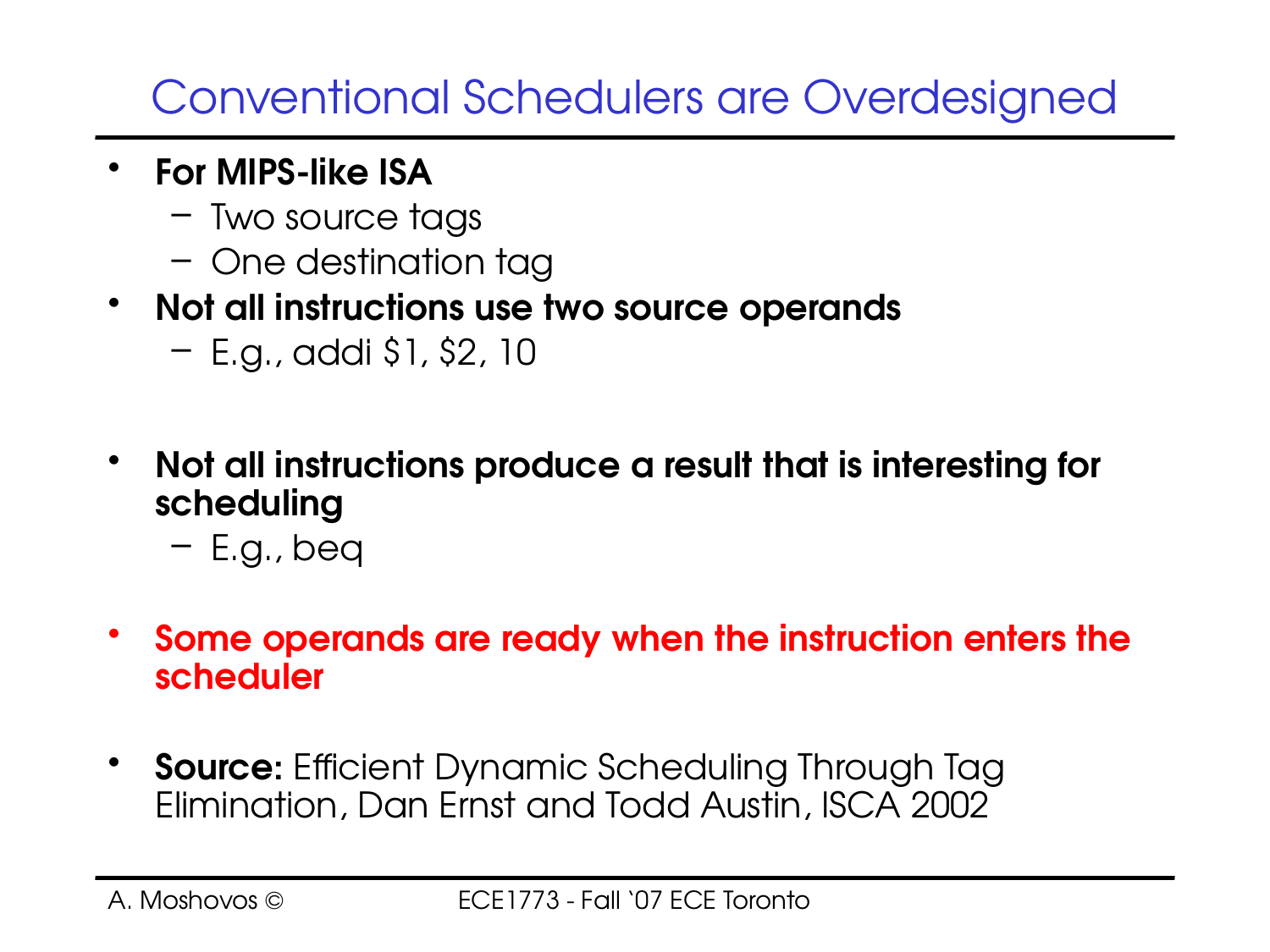

# Conventional Schedulers are Overdesigned
For MIPS-like ISA
Two source tags
One destination tag
Not all instructions use two source operands
E.g., addi $1, $2, 10

Not all instructions produce a result that is interesting for scheduling
E.g., beq

Some operands are ready when the instruction enters the scheduler

Source: Efficient Dynamic Scheduling Through Tag Elimination, Dan Ernst and Todd Austin, ISCA 2002
A. Moshovos ©
ECE1773 - Fall ‘07 ECE Toronto